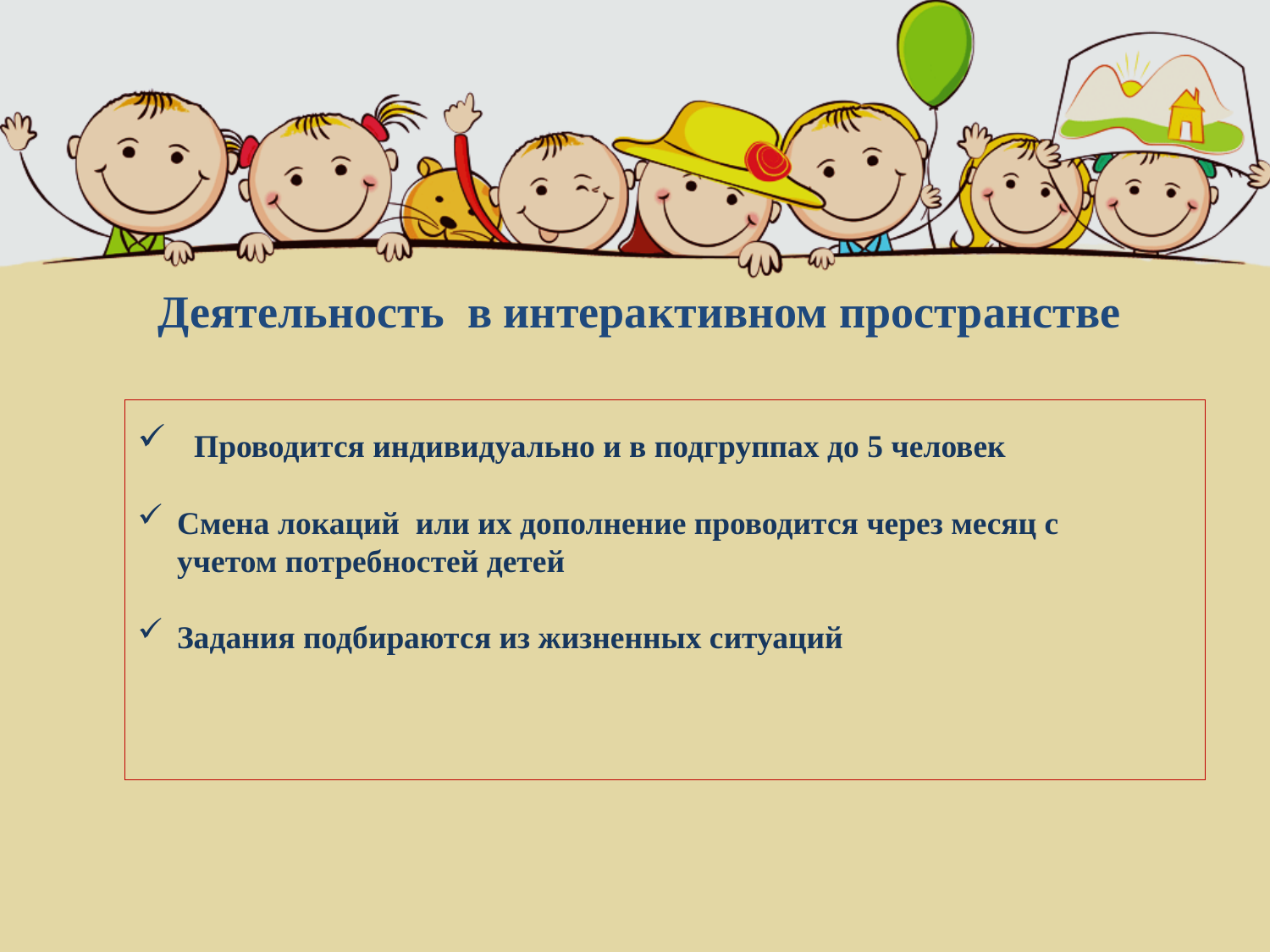

Деятельность  в интерактивном пространстве

 Проводится индивидуально и в подгруппах до 5 человек

Смена локаций  или их дополнение проводится через месяц с учетом потребностей детей

Задания подбираются из жизненных ситуаций